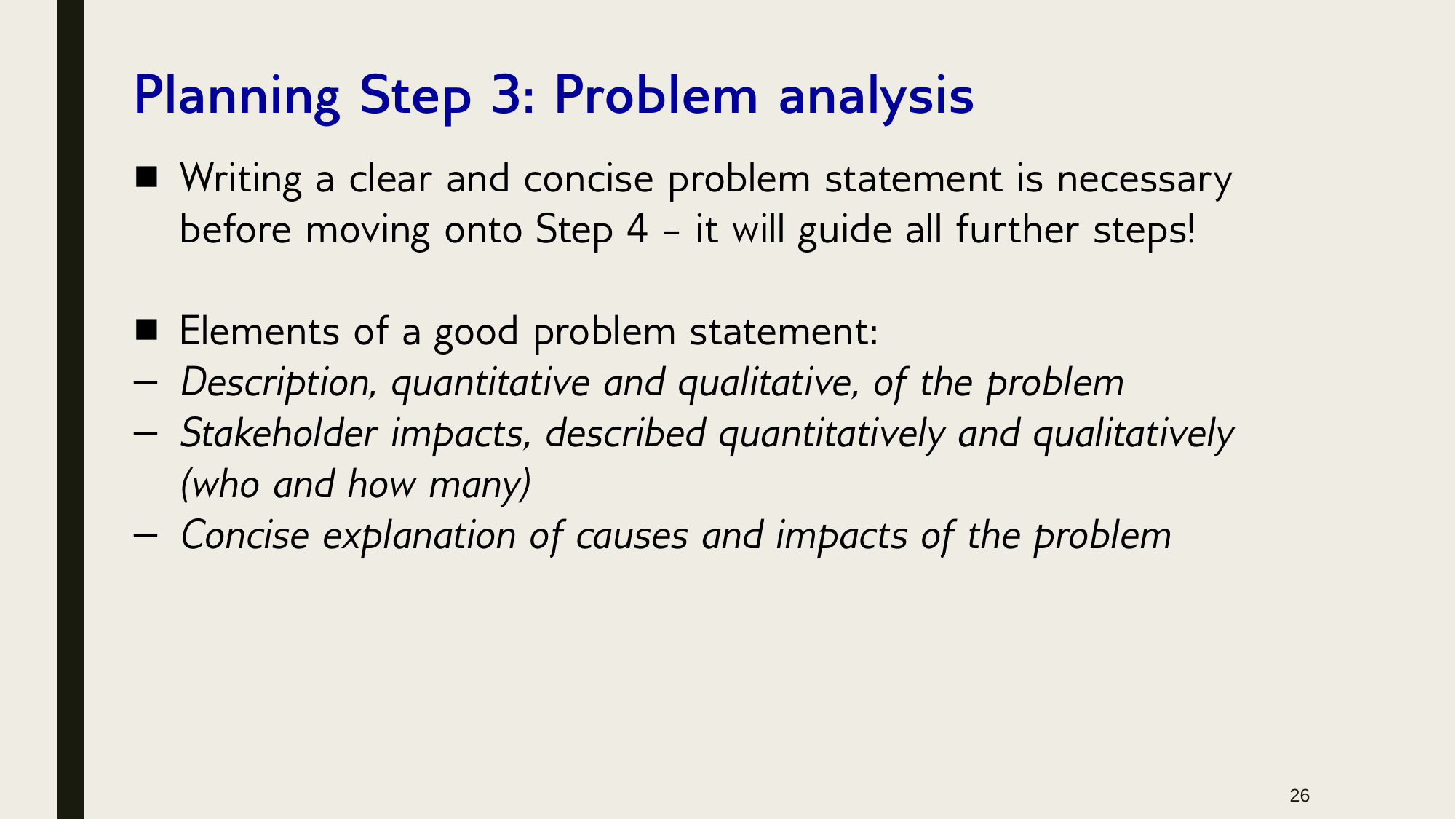

Planning Step 3: Problem analysis
Writing a clear and concise problem statement is necessary before moving onto Step 4 – it will guide all further steps!

Elements of a good problem statement:
Description, quantitative and qualitative, of the problem
Stakeholder impacts, described quantitatively and qualitatively (who and how many)
Concise explanation of causes and impacts of the problem

26